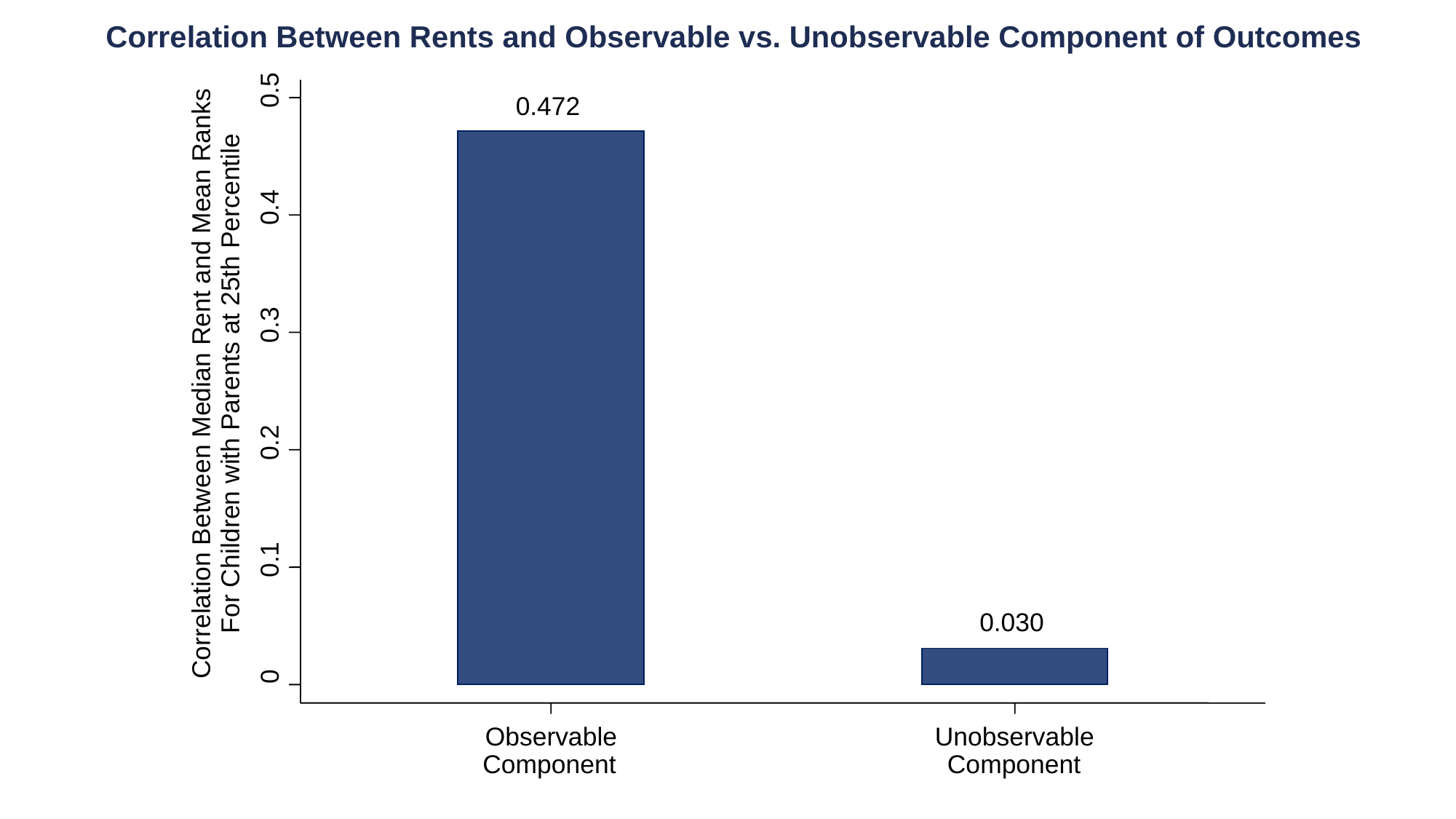

0.5

0.472

0.4

0.3

For Children with Parents at 25th Percentile
Correlation Between Median Rent and Mean Ranks
0.2

0.1

0.030

0

Observable
Unobservable
Component
Component
Correlation Between Rents and Observable vs. Unobservable Component of Outcomes